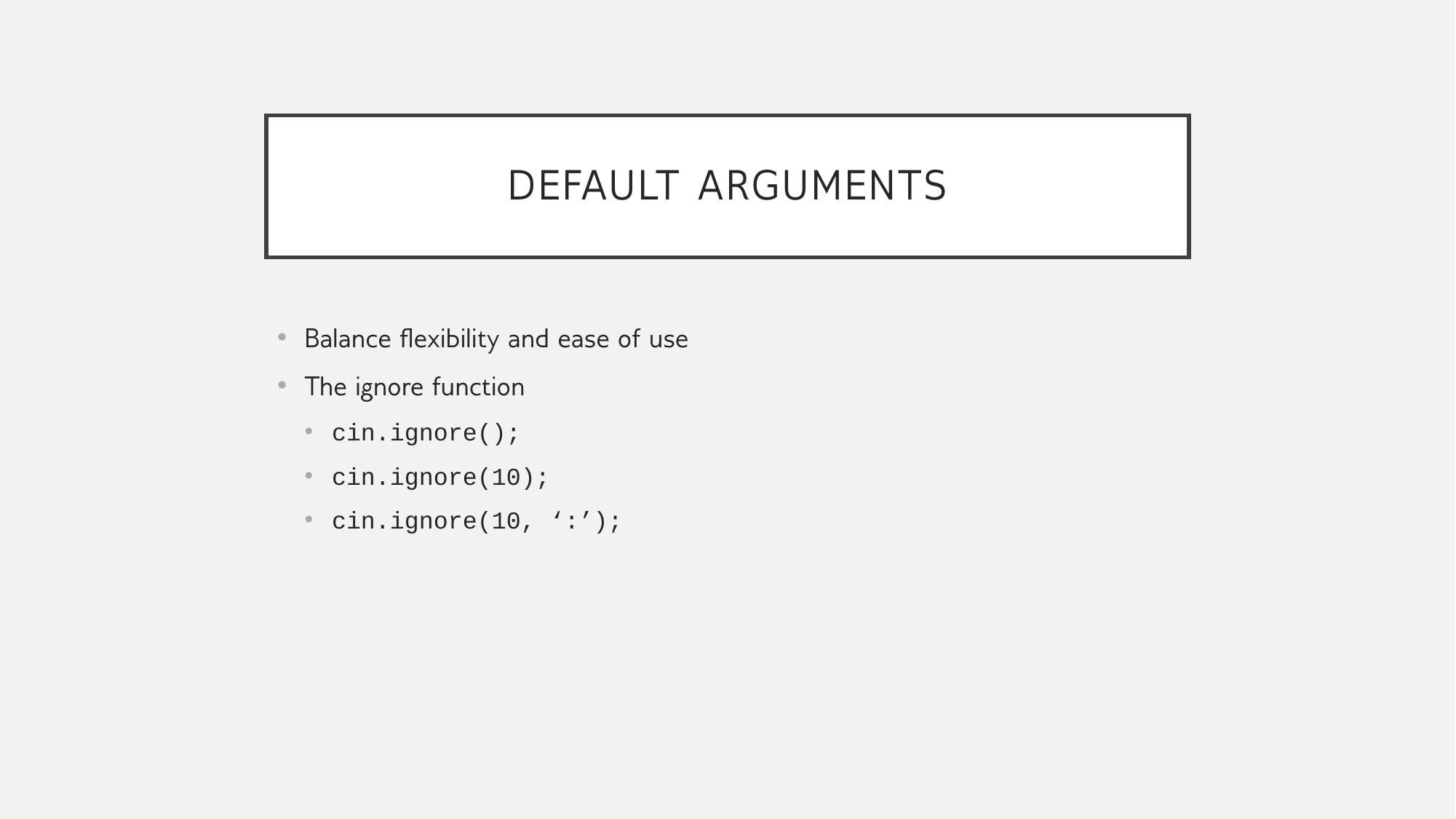

# Default Arguments
Balance flexibility and ease of use
The ignore function
cin.ignore();
cin.ignore(10);
cin.ignore(10, ‘:’);